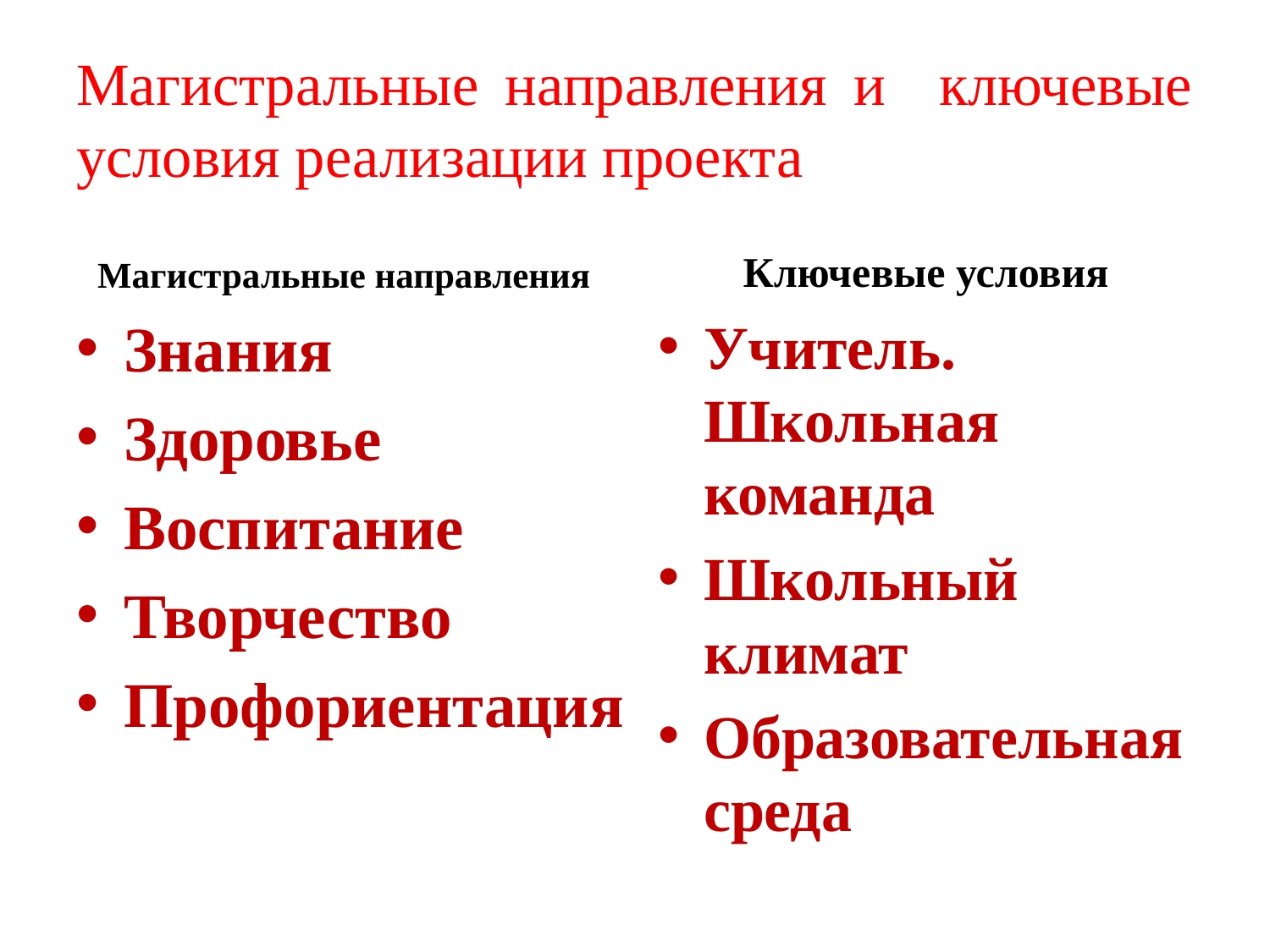

# Магистральные направления и  ключевые условия реализации проекта
Магистральные направления
Ключевые условия
Знания
Здоровье
Воспитание
Творчество
Профориентация
Учитель. Школьная команда
Школьный климат
Образовательная среда